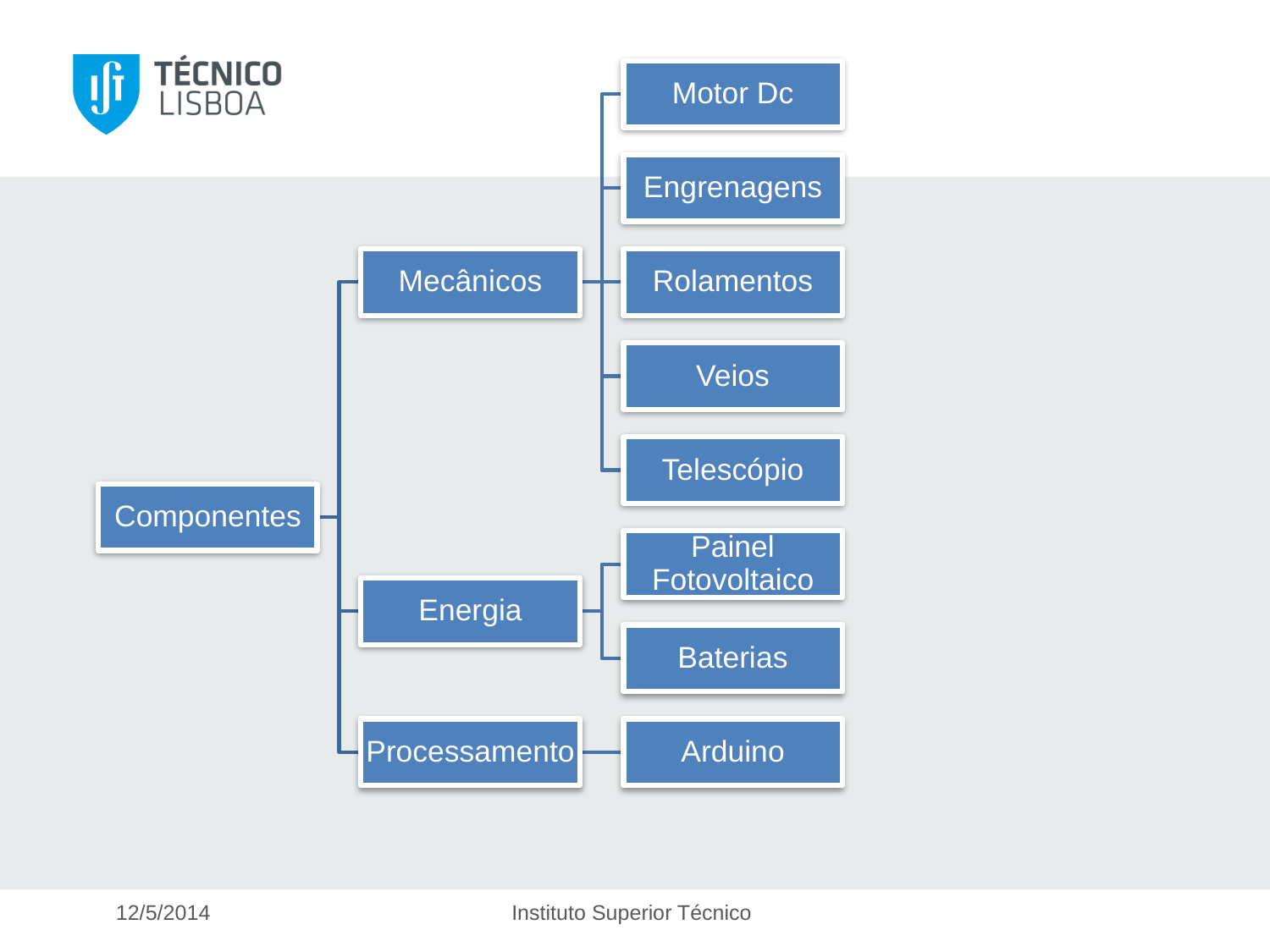

Componentes
Mecânicos
Motor Dc
Engrenagens
Rolamentos
Veios
Telescópio
Energia
Painel Fotovoltaico
Baterias
Processamento
Arduino
12/5/2014
Instituto Superior Técnico